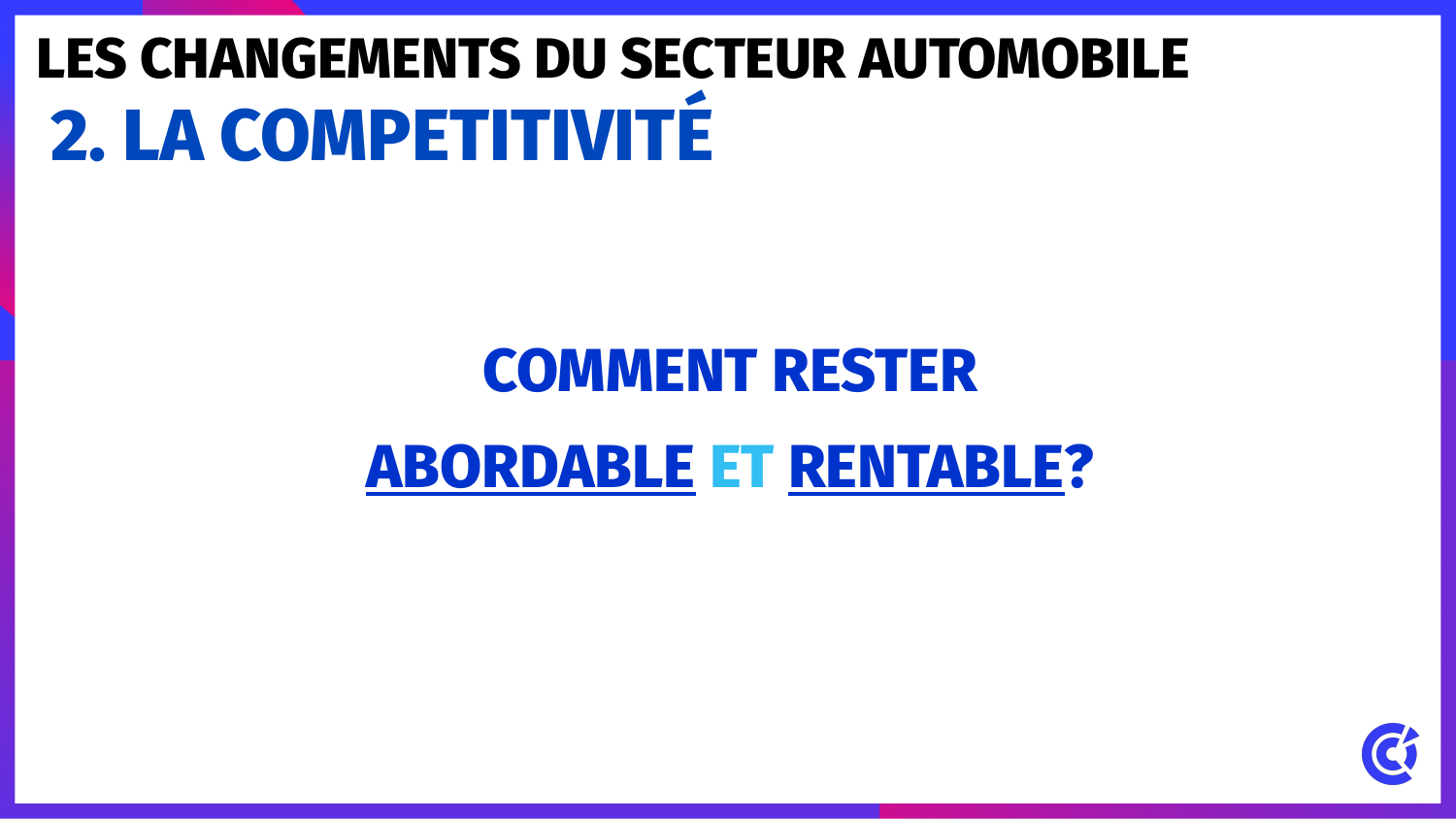

# Les changements du secteur automobile
2. La competitivité
 Comment rester
abordable et rentable?